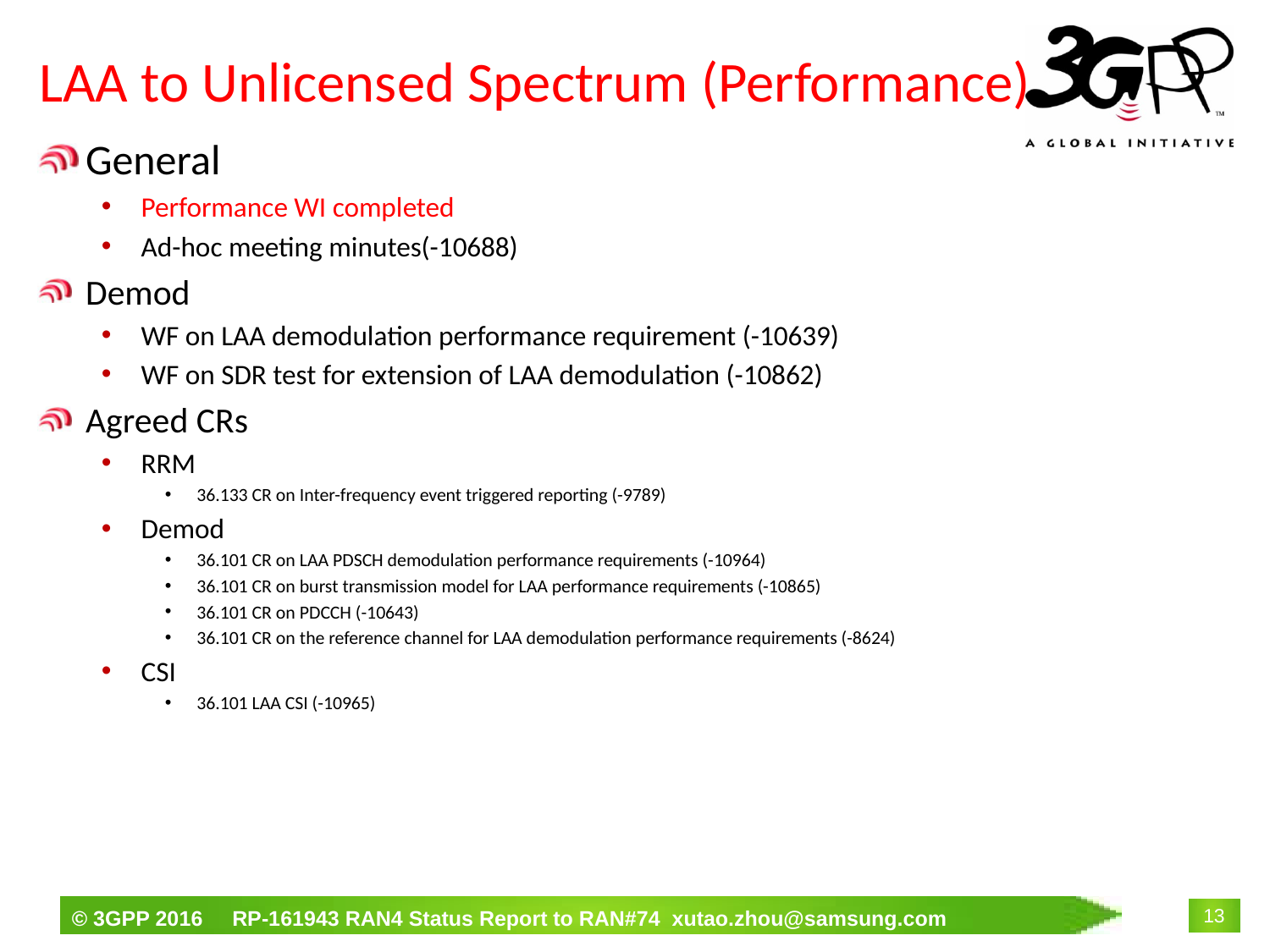

# LAA to Unlicensed Spectrum (Performance)
General
Performance WI completed
Ad-hoc meeting minutes(-10688)
Demod
WF on LAA demodulation performance requirement (-10639)
WF on SDR test for extension of LAA demodulation (-10862)
Agreed CRs
RRM
36.133 CR on Inter-frequency event triggered reporting (-9789)
Demod
36.101 CR on LAA PDSCH demodulation performance requirements (-10964)
36.101 CR on burst transmission model for LAA performance requirements (-10865)
36.101 CR on PDCCH (-10643)
36.101 CR on the reference channel for LAA demodulation performance requirements (-8624)
CSI
36.101 LAA CSI (-10965)